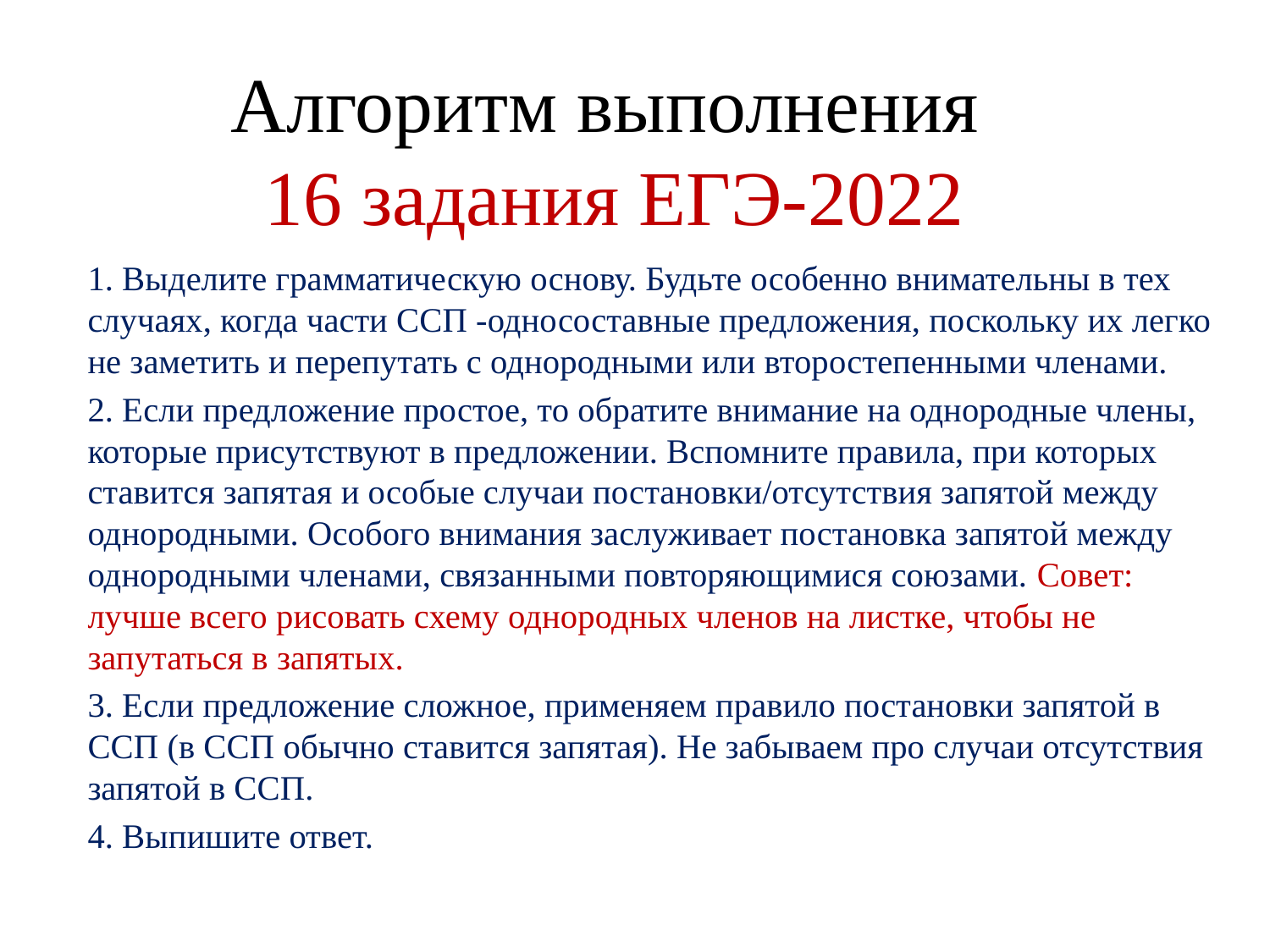

# Алгоритм выполнения 16 задания ЕГЭ-2022
1. Выделите грамматическую основу. Будьте особенно внимательны в тех случаях, когда части ССП -односоставные предложения, поскольку их легко не заметить и перепутать с однородными или второстепенными членами.
2. Если предложение простое, то обратите внимание на однородные члены, которые присутствуют в предложении. Вспомните правила, при которых ставится запятая и особые случаи постановки/отсутствия запятой между однородными. Особого внимания заслуживает постановка запятой между однородными членами, связанными повторяющимися союзами. Совет: лучше всего рисовать схему однородных членов на листке, чтобы не запутаться в запятых.
3. Если предложение сложное, применяем правило постановки запятой в ССП (в ССП обычно ставится запятая). Не забываем про случаи отсутствия запятой в ССП.
4. Выпишите ответ.